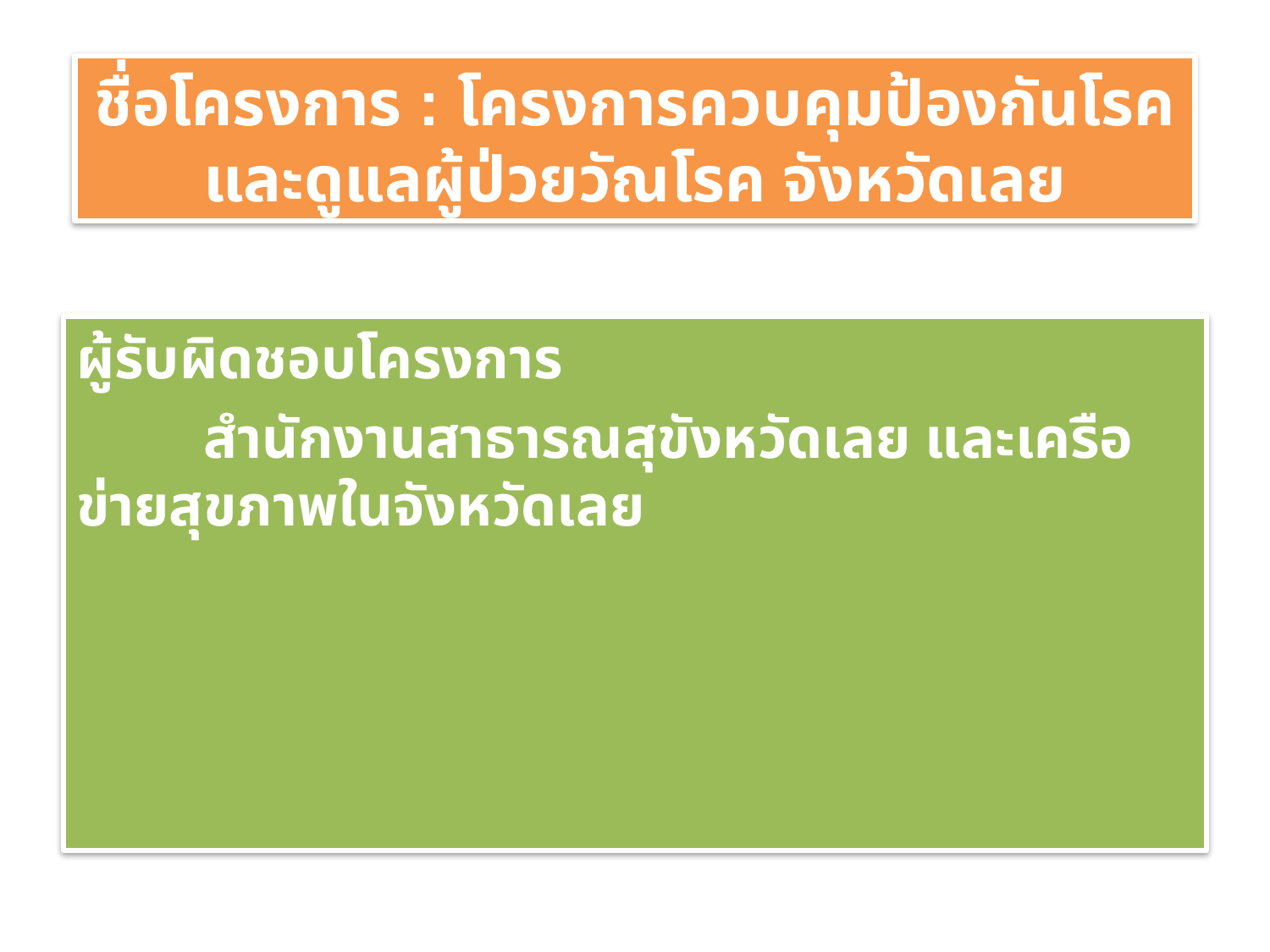

ชื่อโครงการ : โครงการควบคุมป้องกันโรคและดูแลผู้ป่วยวัณโรค จังหวัดเลย
ผู้รับผิดชอบโครงการ
	สำนักงานสาธารณสุขังหวัดเลย และเครือข่ายสุขภาพในจังหวัดเลย